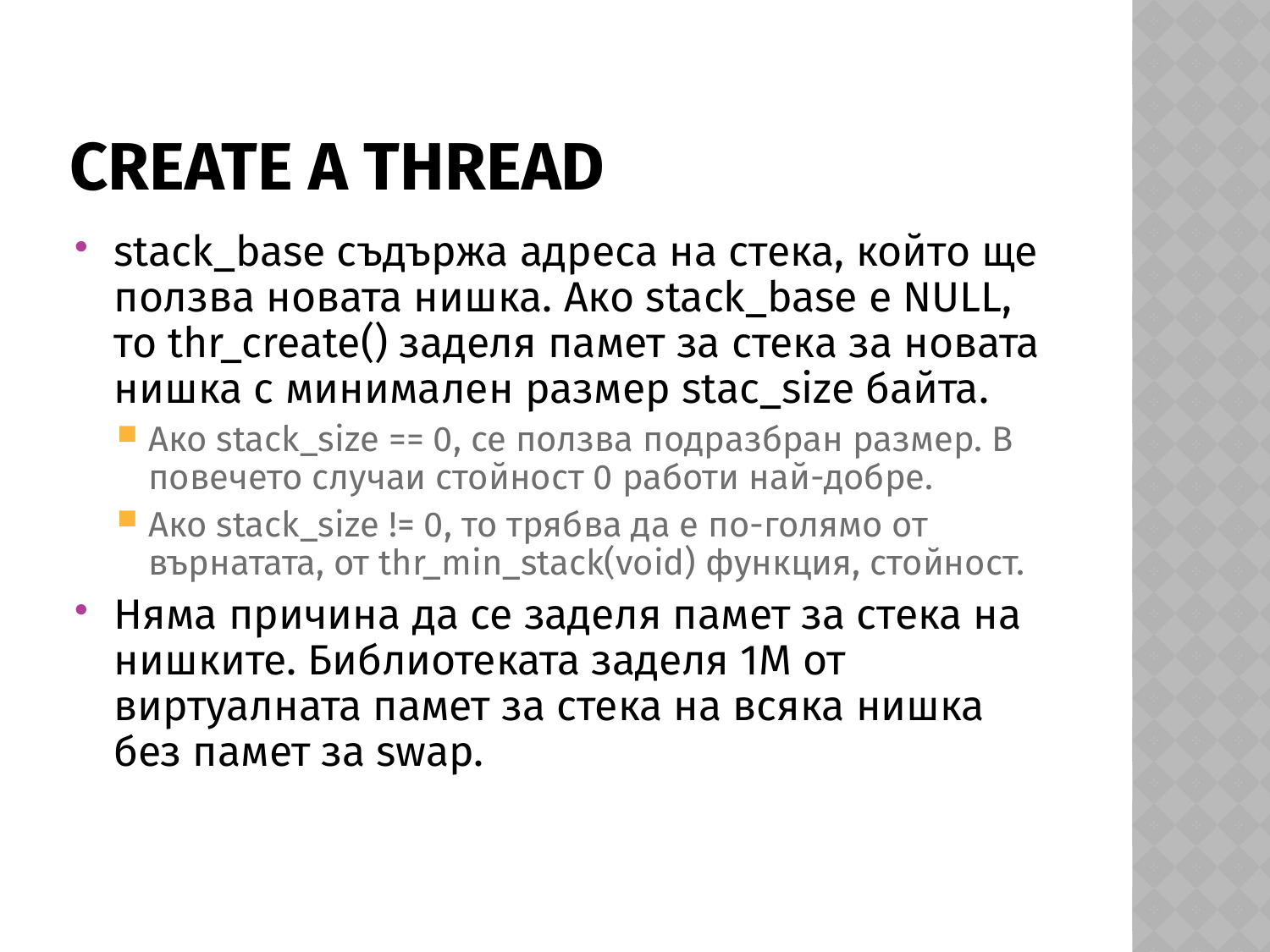

# Create a Thread
stack_base съдържа адреса на стека, който ще ползва новата нишка. Ако stack_base е NULL, то thr_create() заделя памет за стека за новата нишка с минимален размер stac_size байта.
Ако stack_size == 0, се ползва подразбран размер. В повечето случаи стойност 0 работи най-добре.
Ако stack_size != 0, то трябва да е по-голямо от върнатата, от thr_min_stack(void) функция, стойност.
Няма причина да се заделя памет за стека на нишките. Библиотеката заделя 1М от виртуалната памет за стека на всяка нишка без памет за swap.